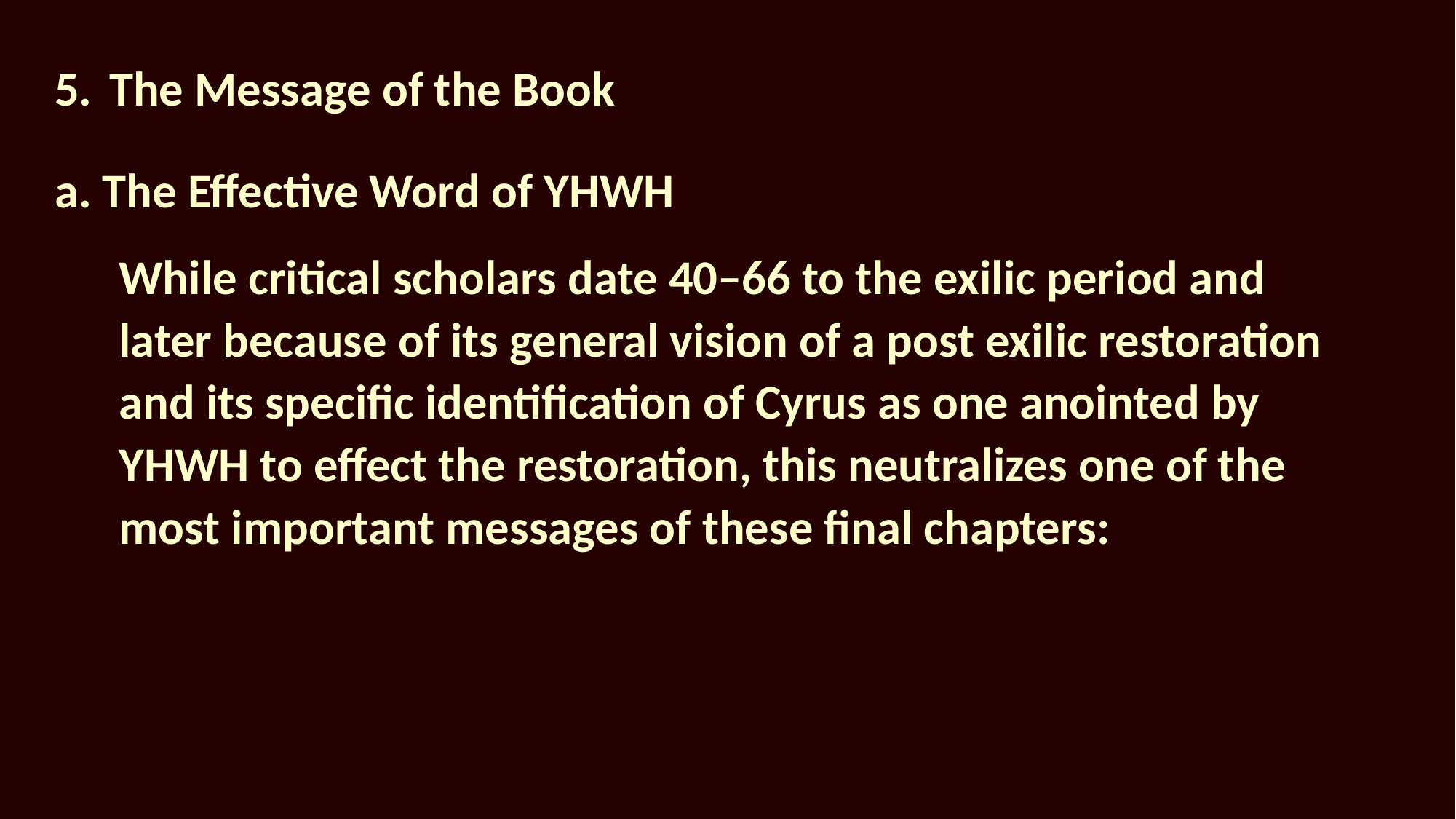

# 5.	The Message of the Book
a. The Effective Word of YHWH
While critical scholars date 40–66 to the exilic period and later because of its general vision of a post exilic restoration and its specific identification of Cyrus as one anointed by YHWH to effect the restoration, this neutralizes one of the most important messages of these final chapters: